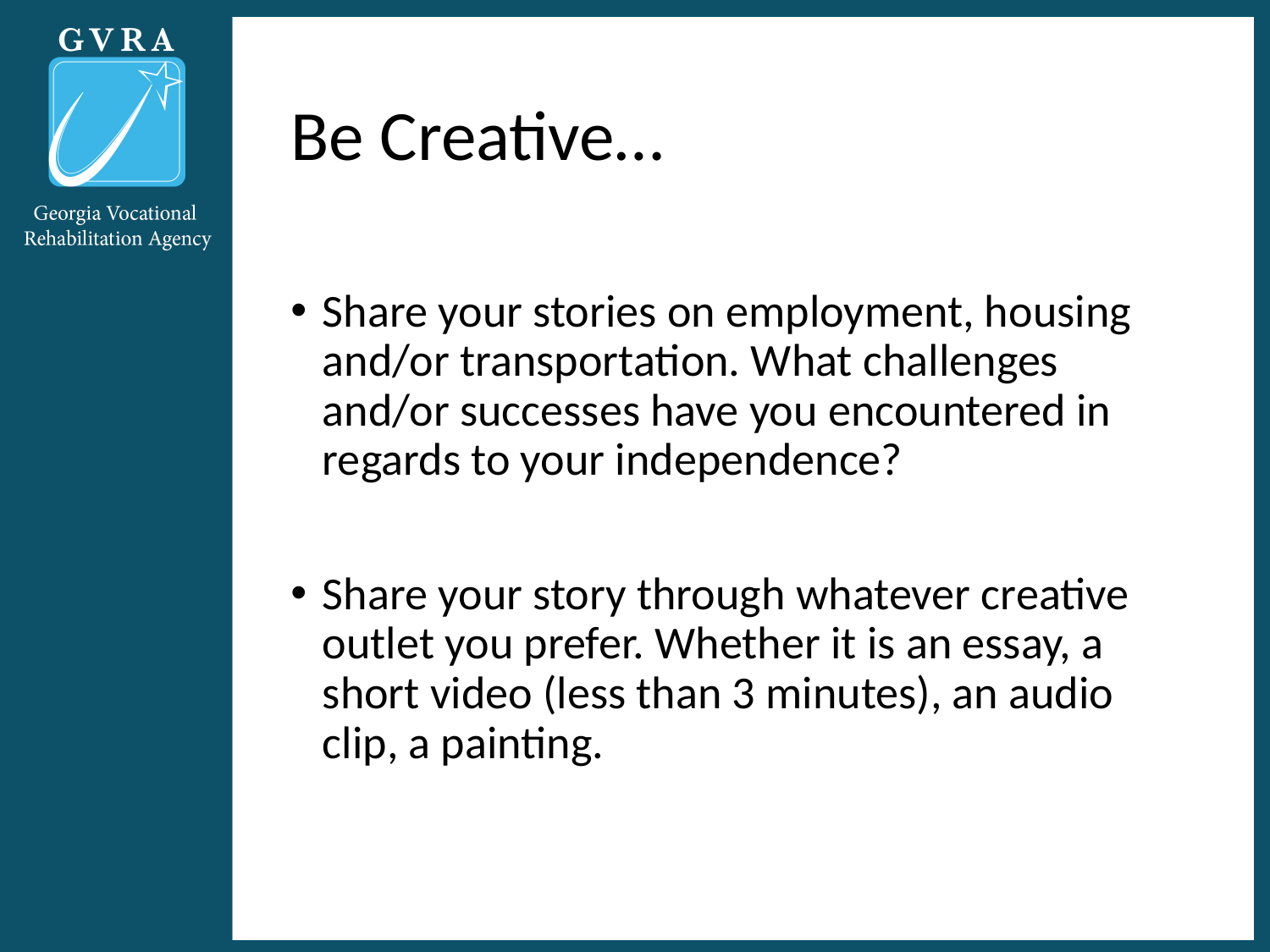

Be Creative…

Share your stories on employment, housing and/or transportation. What challenges and/or successes have you encountered in regards to your independence?

Share your story through whatever creative outlet you prefer. Whether it is an essay, a short video (less than 3 minutes), an audio clip, a painting.